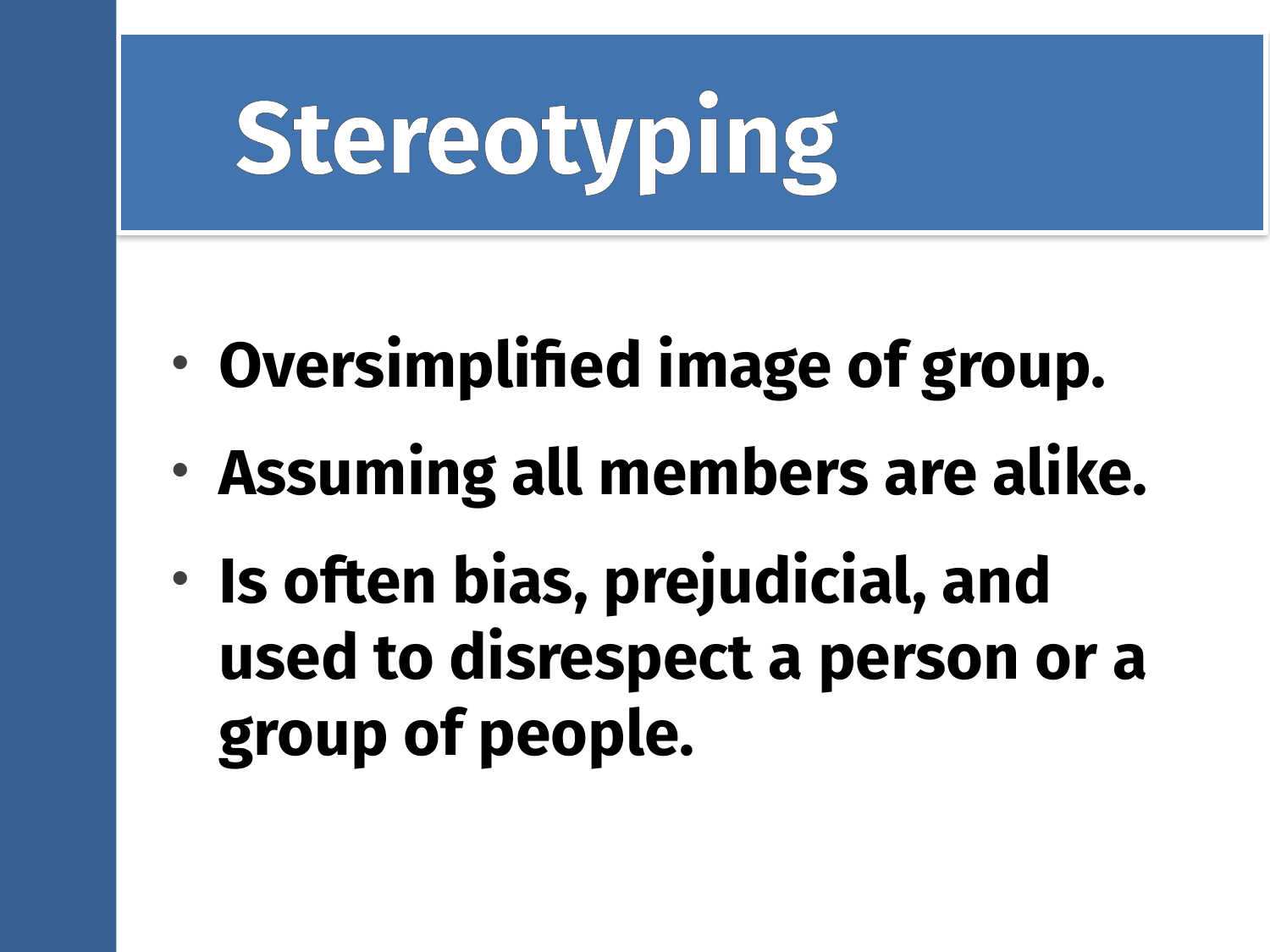

# Stereotyping
Oversimplified image of group.
Assuming all members are alike.
Is often bias, prejudicial, and used to disrespect a person or a group of people.